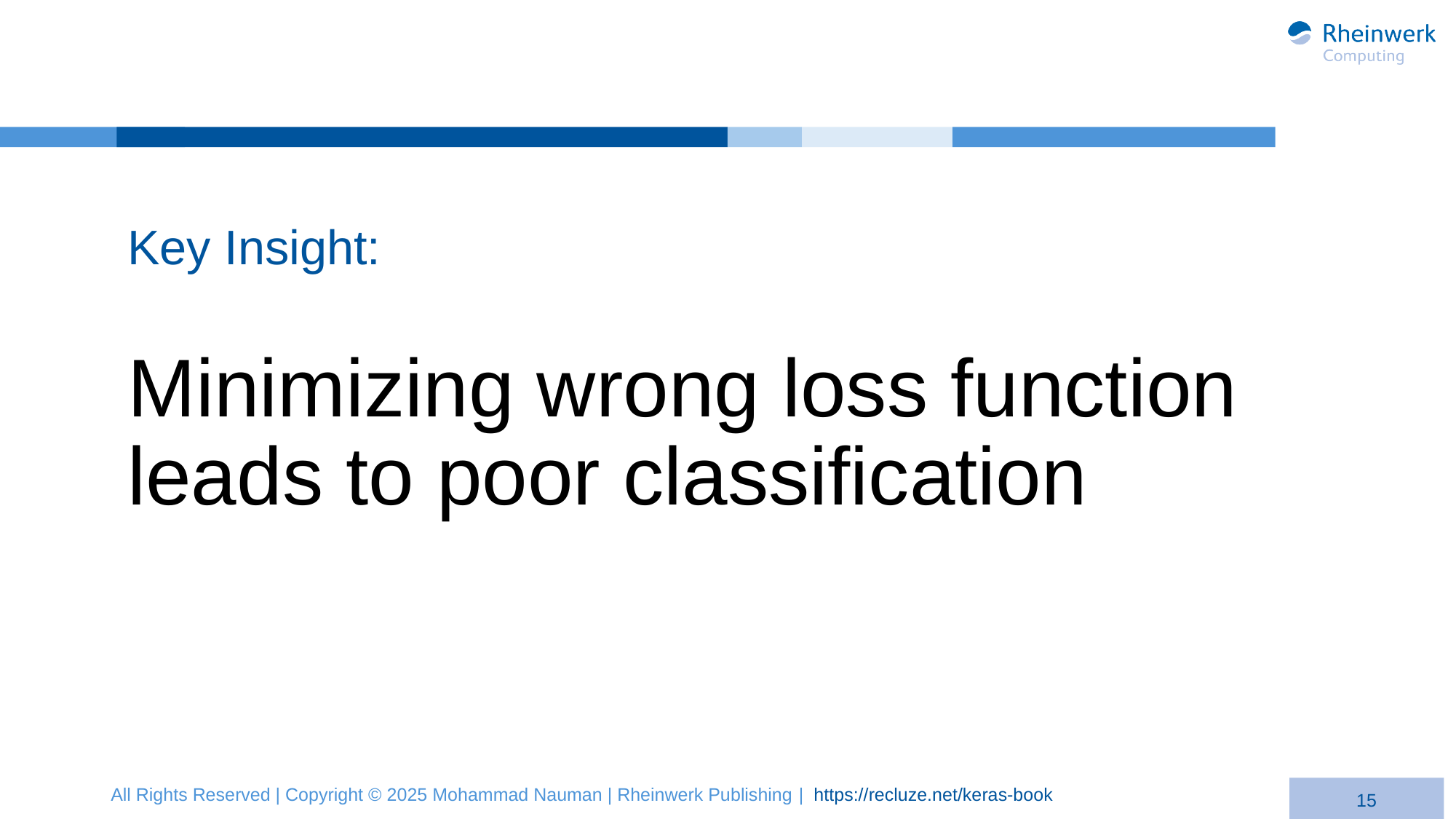

Key Insight:
# Minimizing wrong loss function leads to poor classification